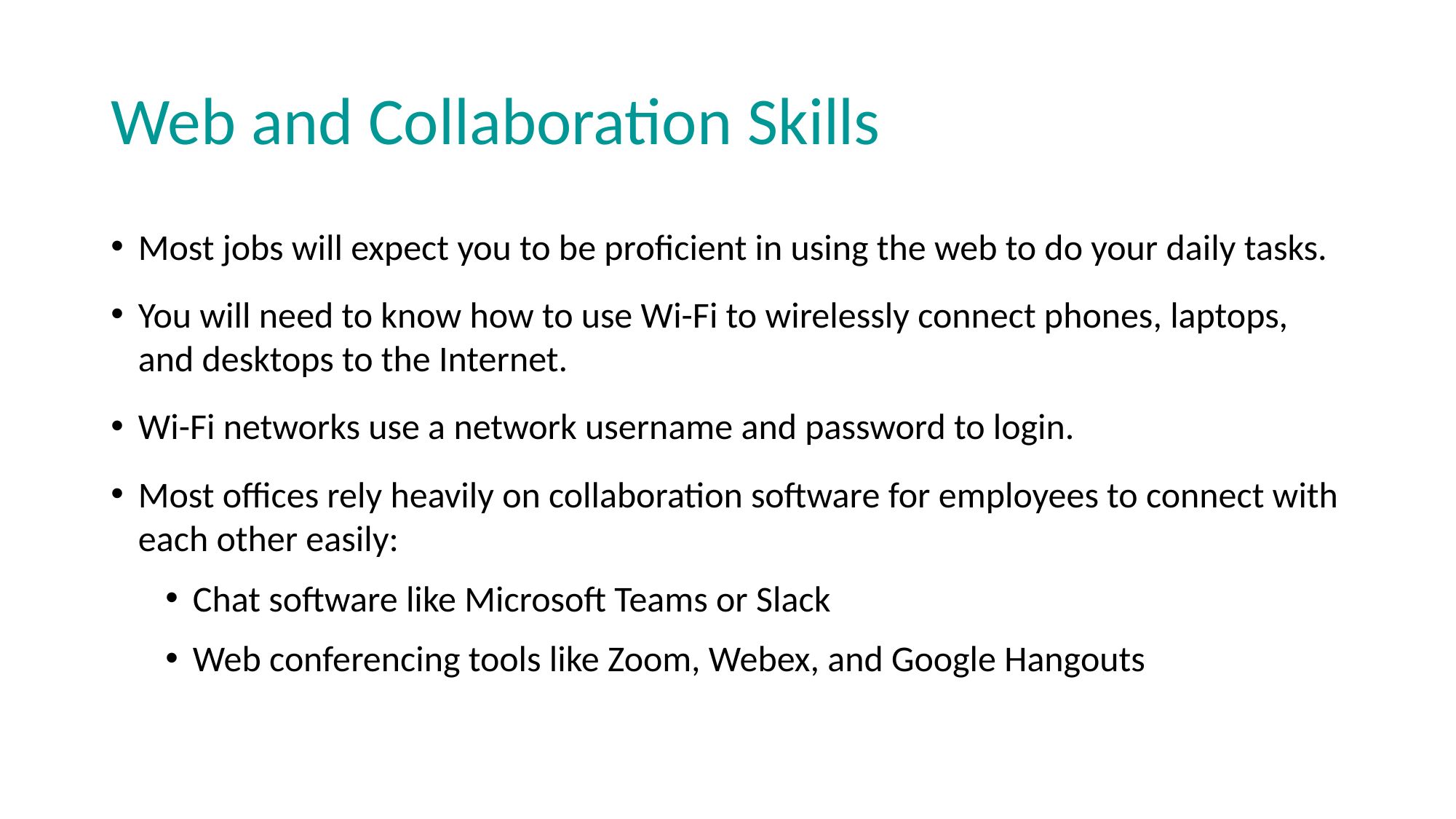

# Web and Collaboration Skills
Most jobs will expect you to be proficient in using the web to do your daily tasks.
You will need to know how to use Wi-Fi to wirelessly connect phones, laptops, and desktops to the Internet.
Wi-Fi networks use a network username and password to login.
Most offices rely heavily on collaboration software for employees to connect with each other easily:
Chat software like Microsoft Teams or Slack
Web conferencing tools like Zoom, Webex, and Google Hangouts